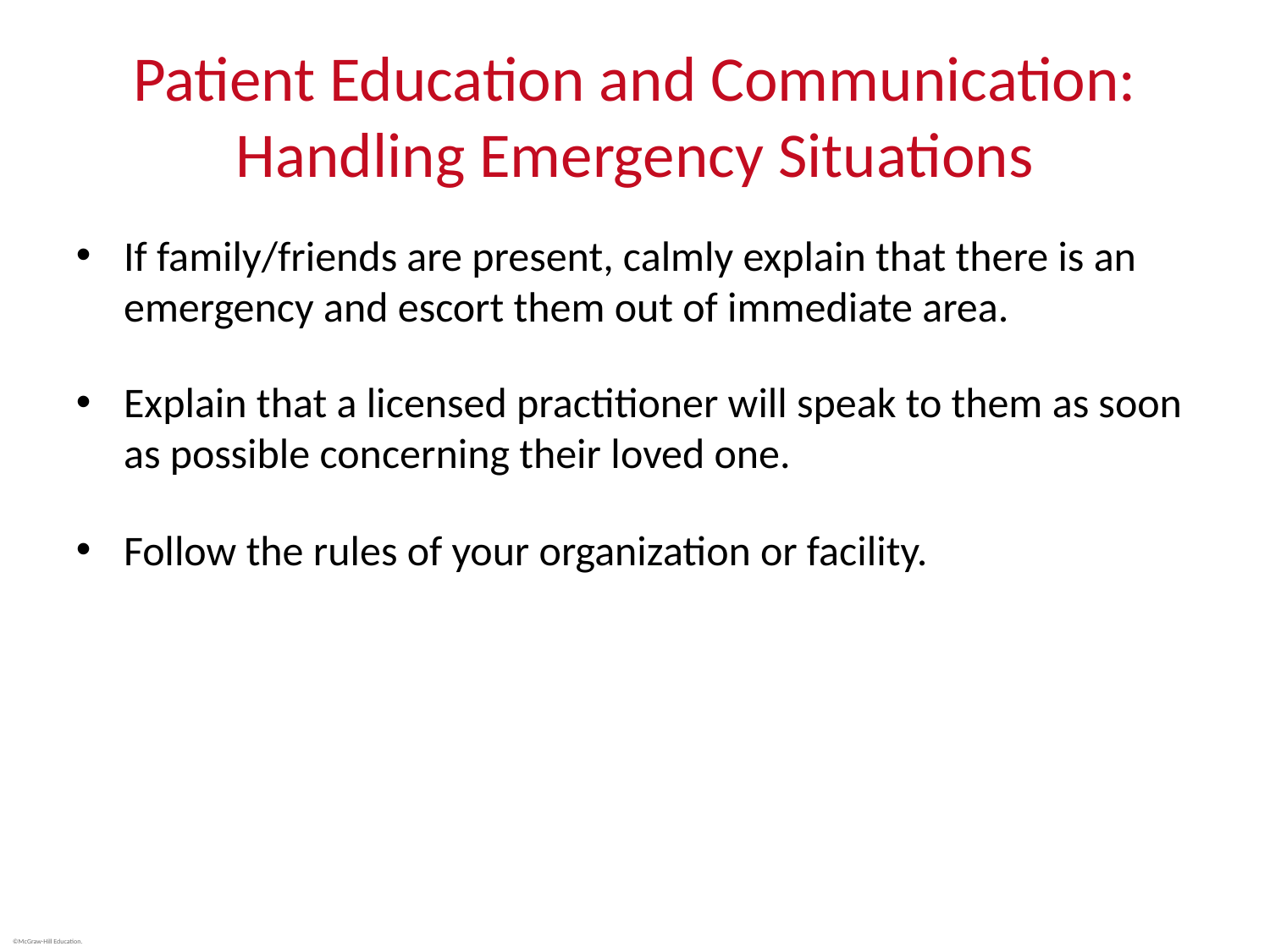

# Patient Education and Communication: Handling Emergency Situations
If family/friends are present, calmly explain that there is an emergency and escort them out of immediate area.
Explain that a licensed practitioner will speak to them as soon as possible concerning their loved one.
Follow the rules of your organization or facility.